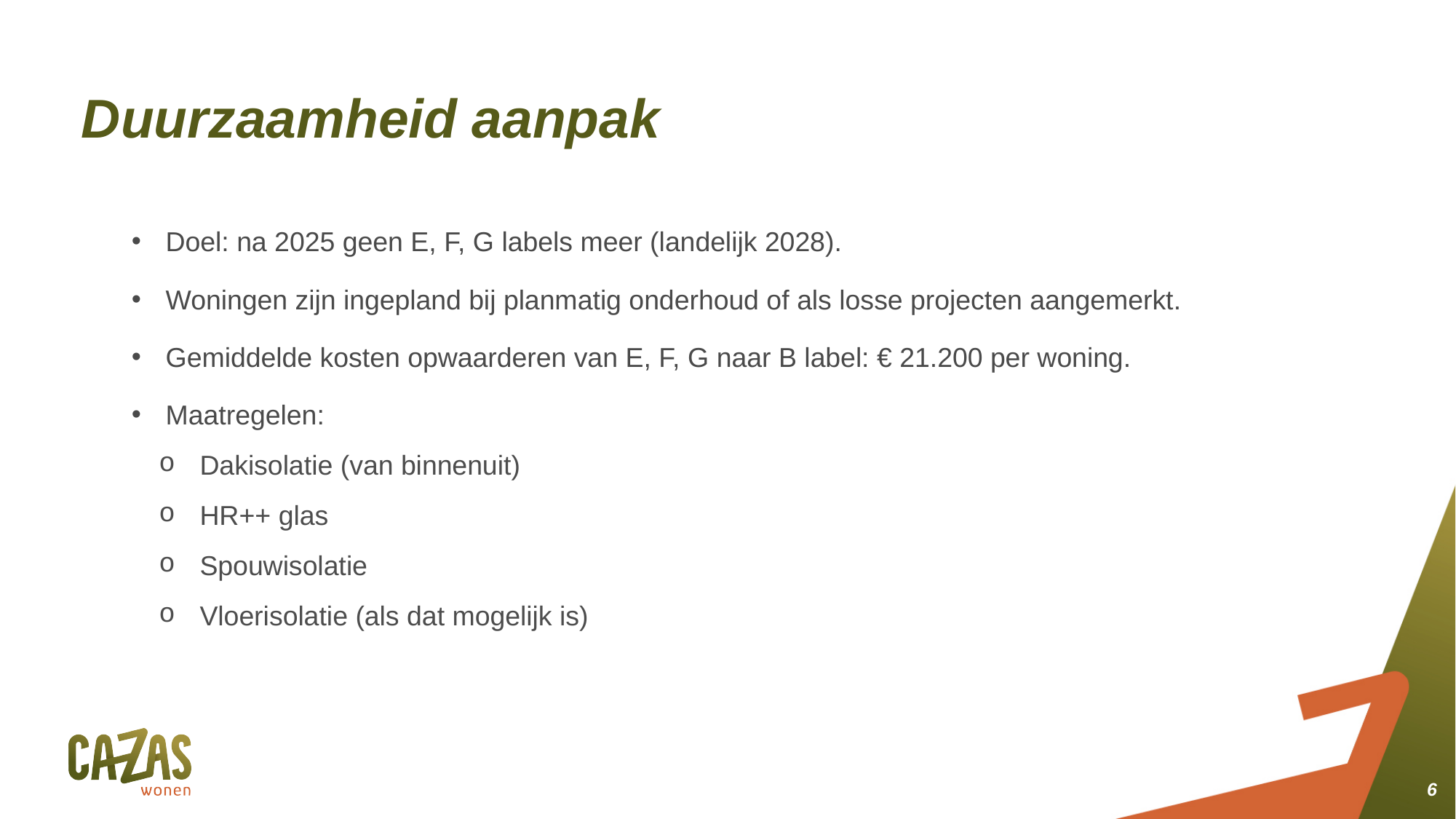

Duurzaamheid aanpak
Doel: na 2025 geen E, F, G labels meer (landelijk 2028).
Woningen zijn ingepland bij planmatig onderhoud of als losse projecten aangemerkt.
Gemiddelde kosten opwaarderen van E, F, G naar B label: € 21.200 per woning.
Maatregelen:
Dakisolatie (van binnenuit)
HR++ glas
Spouwisolatie
Vloerisolatie (als dat mogelijk is)

6